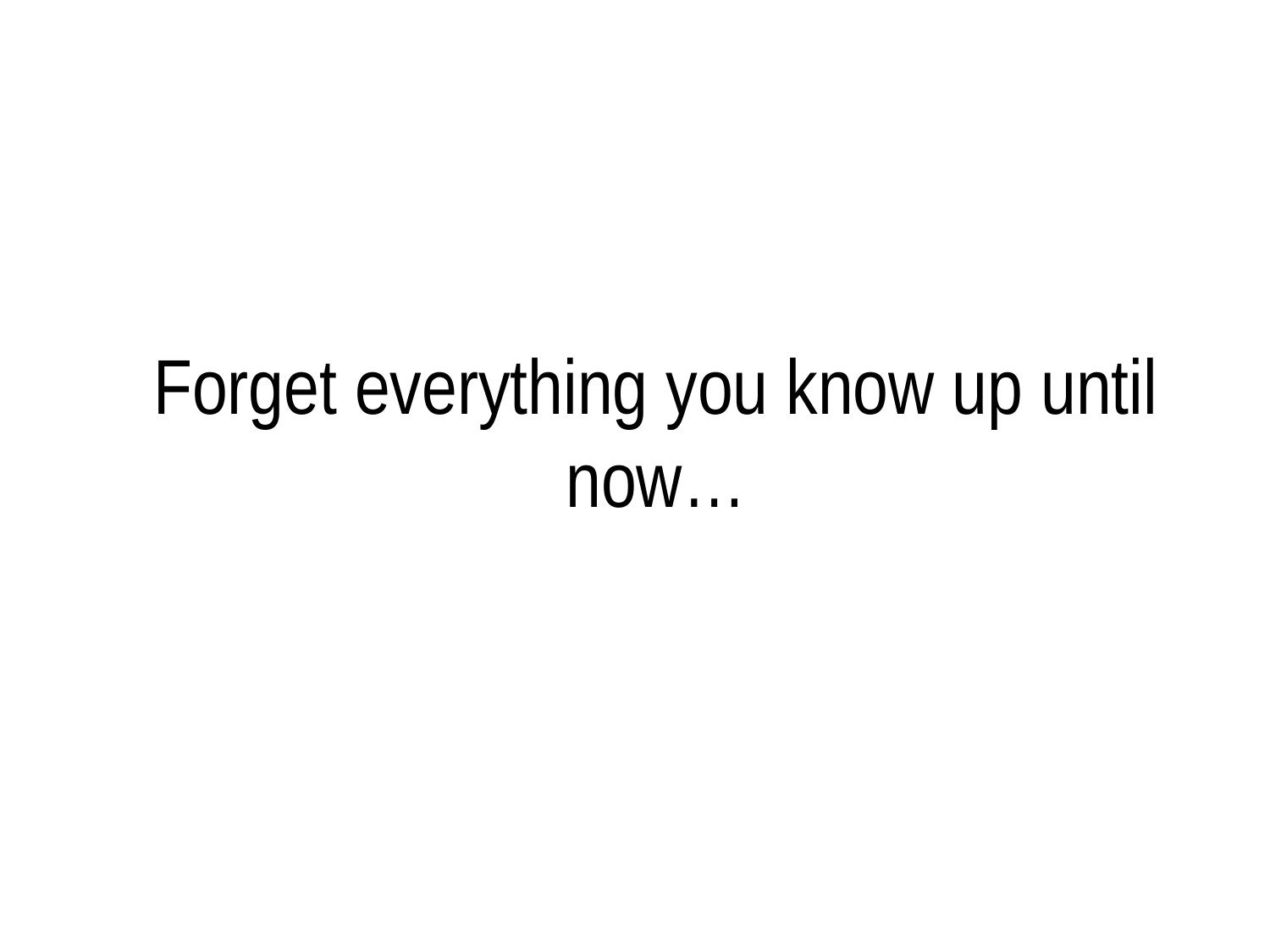

# Forget everything you know up until now…